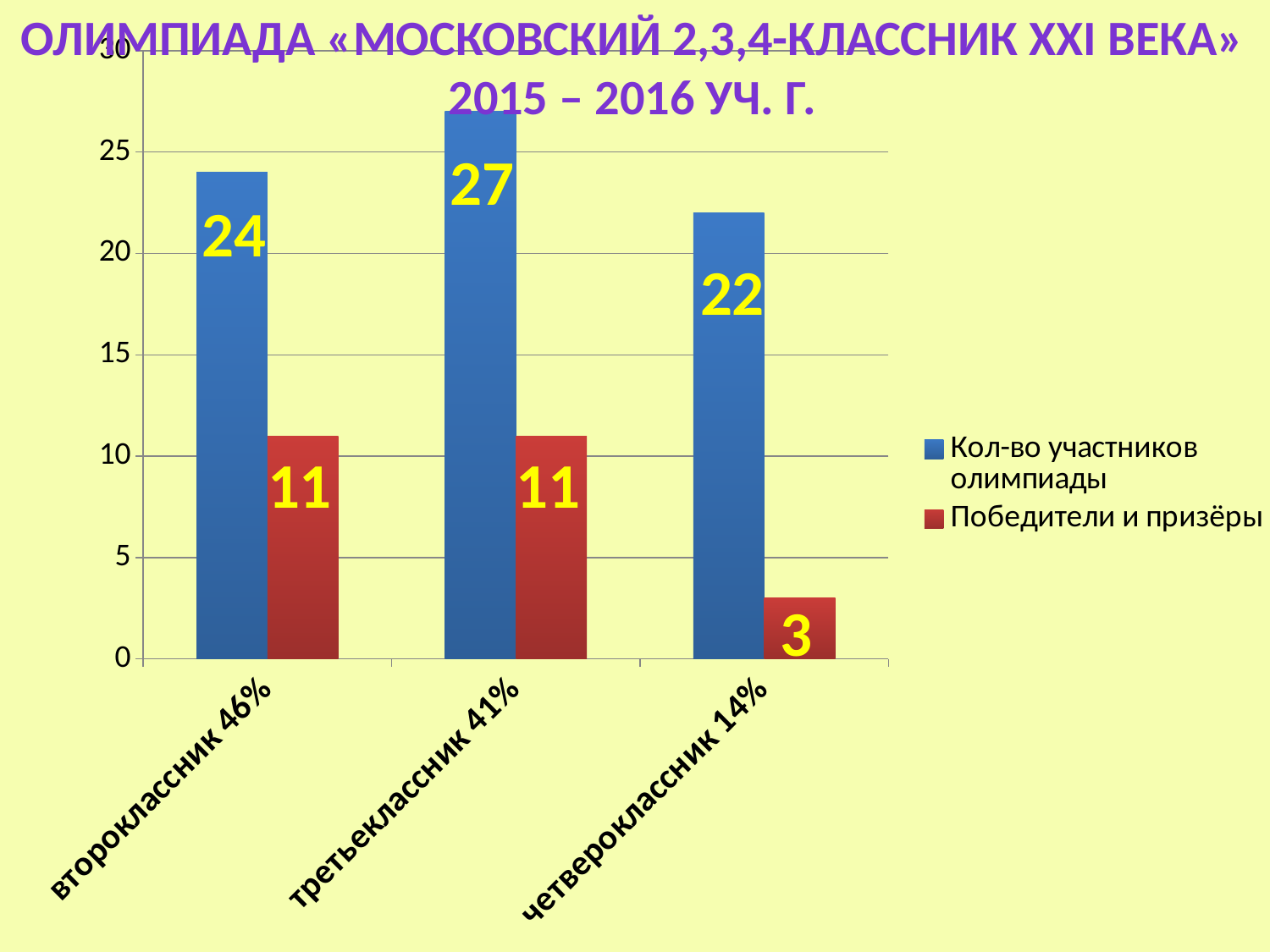

Олимпиада «Московский 2,3,4-классник XXI века» 2015 – 2016 уч. г.

### Chart

| Category | Кол-во участников олимпиады | Победители и призёры |
|---|---|---|
| второклассник 46% | 24.0 | 11.0 |
| третьеклассник 41% | 27.0 | 11.0 |
| четвероклассник 14% | 22.0 | 3.0 |